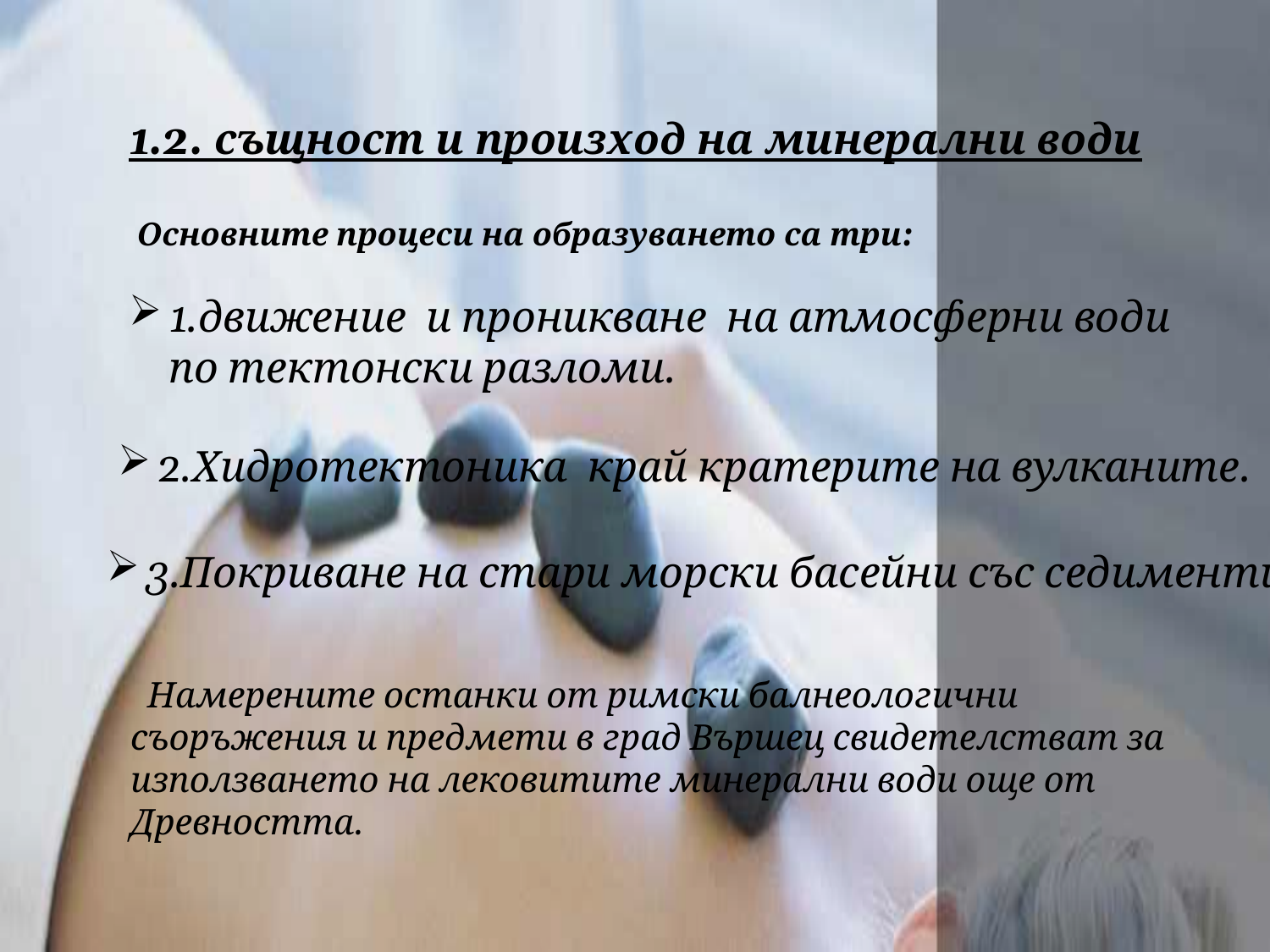

1.2. същност и произход на минерални води
 Основните процеси на образуването са три:
1.движение  и проникване  на атмосферни води по тектонски разломи.
2.Хидротектоника  край кратерите на вулканите.
3.Покриване на стари морски басейни със седименти.

  Намерените останки от римски балнеологични съоръжения и предмети в град Вършец свидетелстват за използването на лековитите минерални води още от Древността.